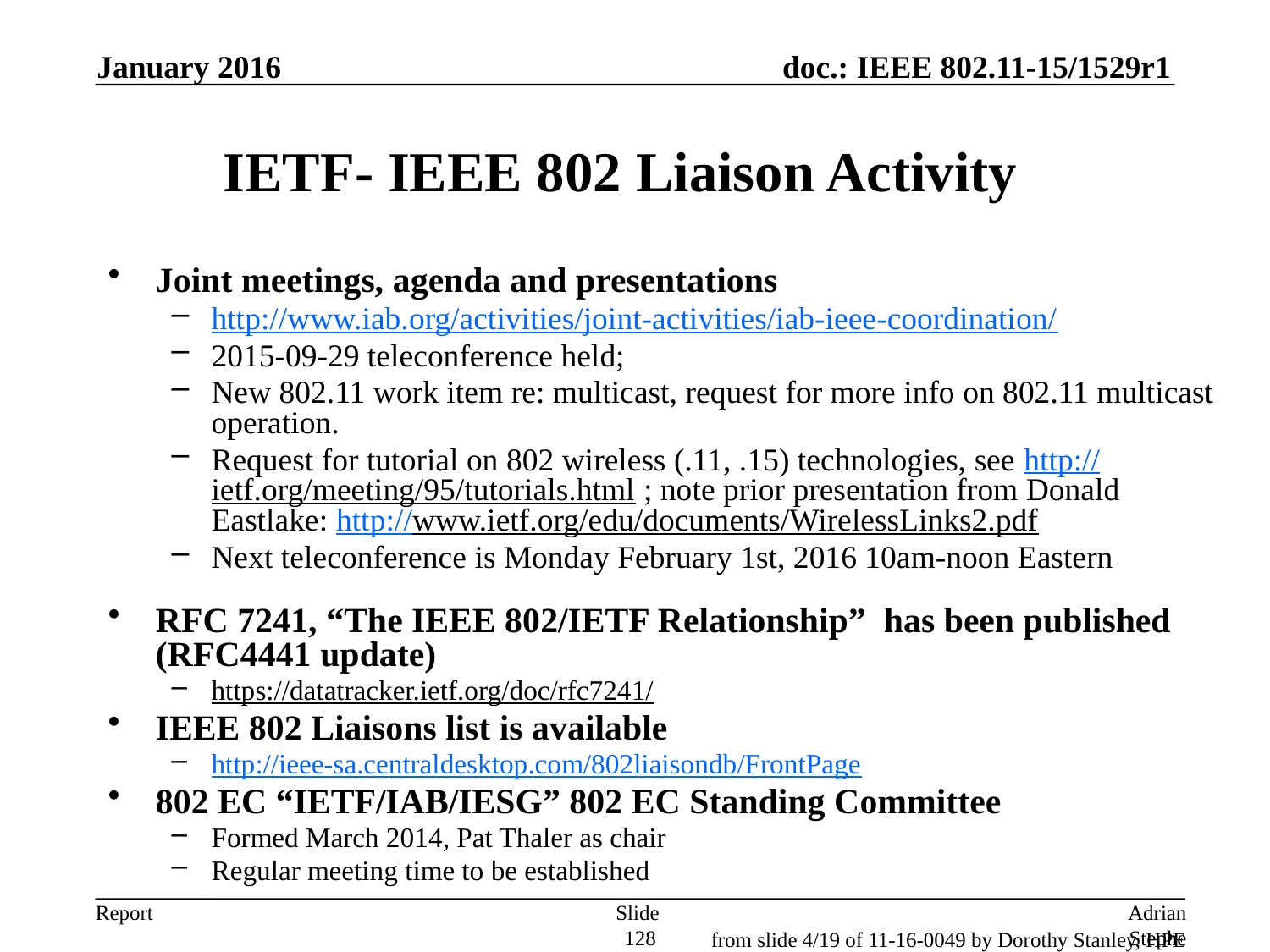

January 2016
# IETF- IEEE 802 Liaison Activity

Joint meetings, agenda and presentations
http://www.iab.org/activities/joint-activities/iab-ieee-coordination/
2015-09-29 teleconference held;
New 802.11 work item re: multicast, request for more info on 802.11 multicast operation.
Request for tutorial on 802 wireless (.11, .15) technologies, see http://ietf.org/meeting/95/tutorials.html ; note prior presentation from Donald Eastlake: http://www.ietf.org/edu/documents/WirelessLinks2.pdf
Next teleconference is Monday February 1st, 2016 10am-noon Eastern

RFC 7241, “The IEEE 802/IETF Relationship”  has been published (RFC4441 update)
https://datatracker.ietf.org/doc/rfc7241/
IEEE 802 Liaisons list is available
http://ieee-sa.centraldesktop.com/802liaisondb/FrontPage
802 EC “IETF/IAB/IESG” 802 EC Standing Committee
Formed March 2014, Pat Thaler as chair
Regular meeting time to be established

Slide 128
Adrian Stephens, Intel Corporation
from slide 4/19 of 11-16-0049 by Dorothy Stanley, HPE